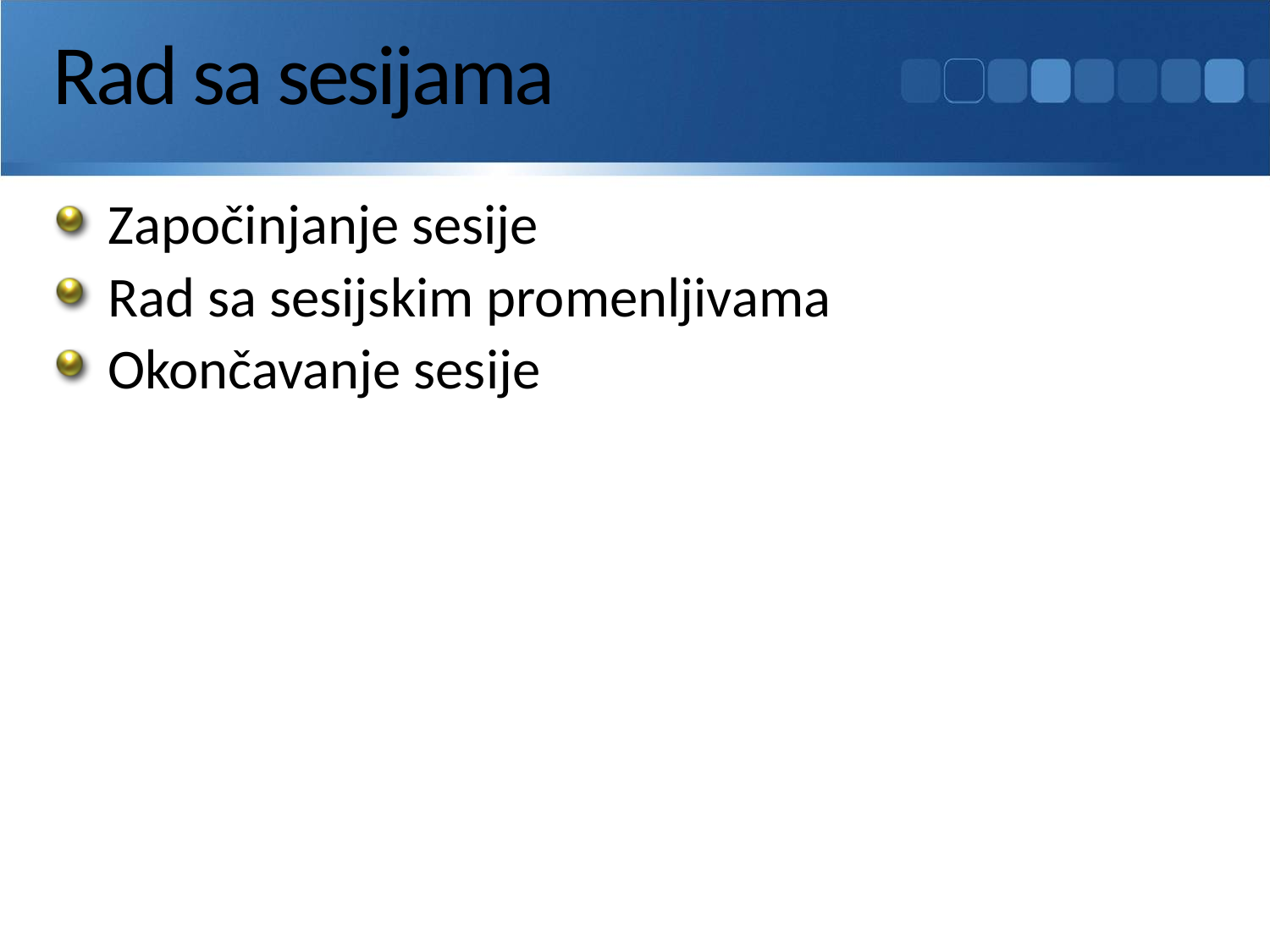

# Rad sa sesijama
Započinjanje sesije
Rad sa sesijskim promenljivama
Okončavanje sesije